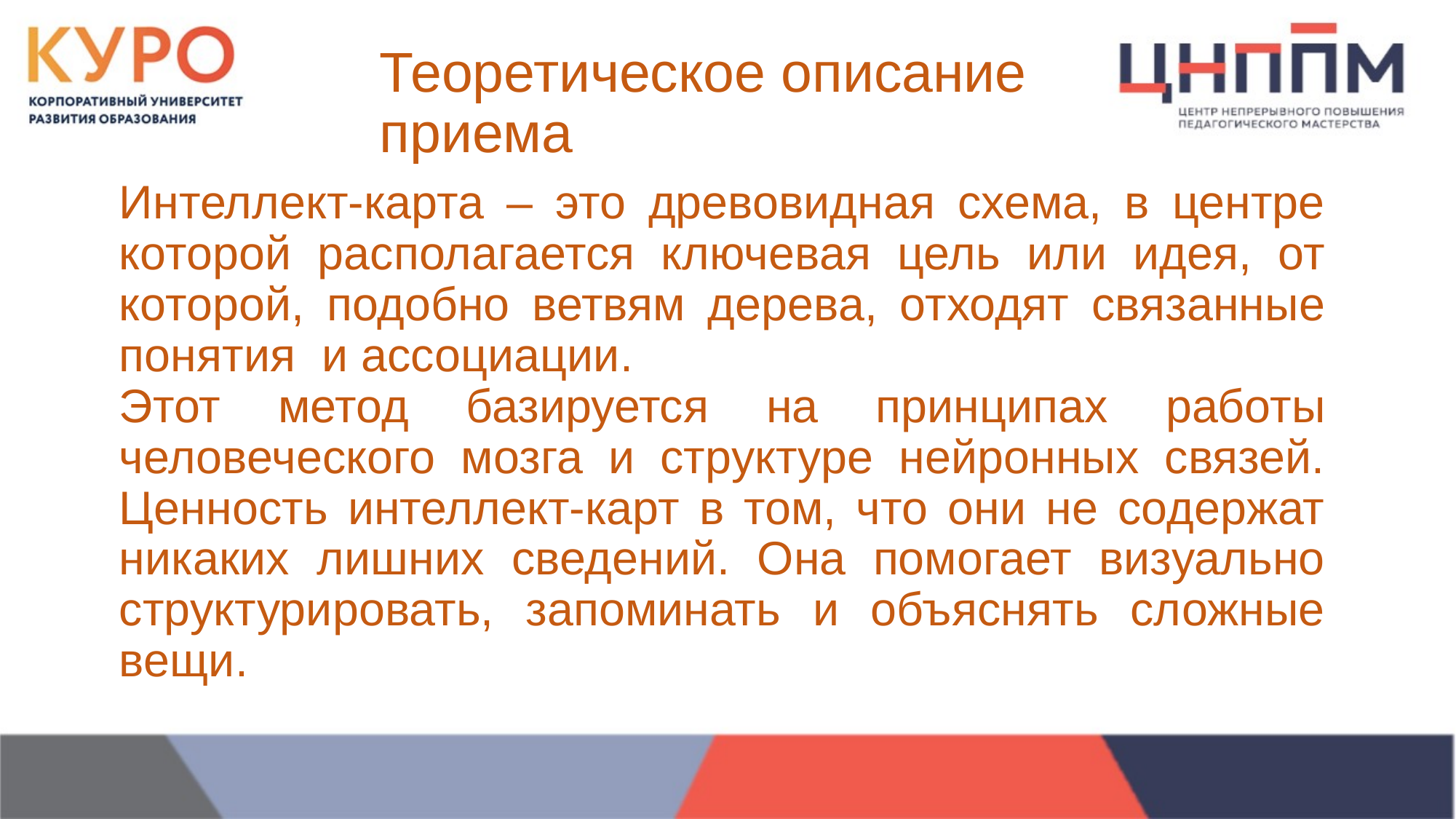

# Теоретическое описание приема
		Интеллект-карта – это древовидная схема, в центре которой располагается ключевая цель или идея, от которой, подобно ветвям дерева, отходят связанные понятия  и ассоциации.
		Этот метод базируется на принципах работы человеческого мозга и структуре нейронных связей. Ценность интеллект-карт в том, что они не содержат никаких лишних сведений. Она помогает визуально структурировать, запоминать и объяснять сложные вещи.